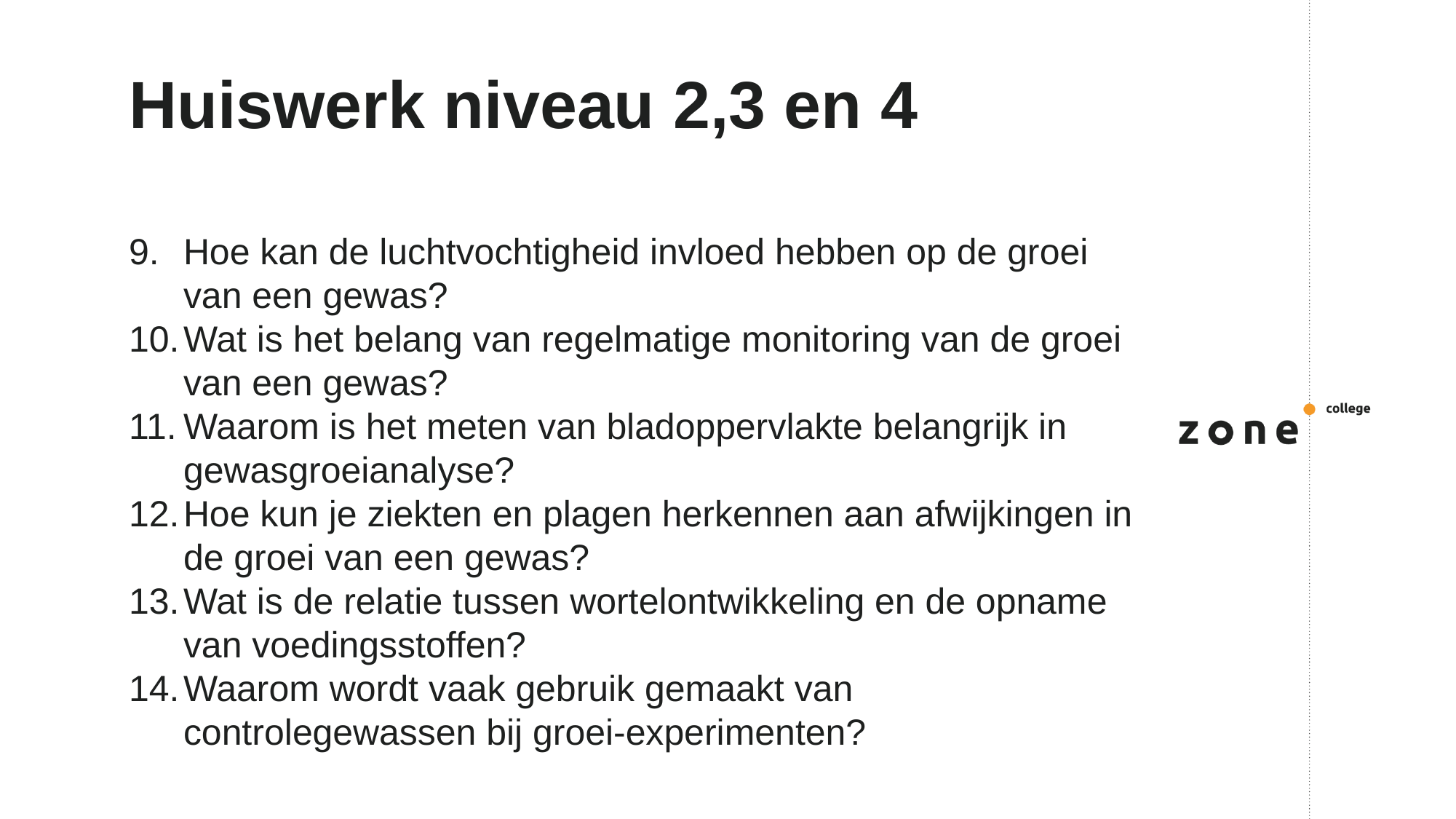

# Huiswerk niveau 2,3 en 4
Hoe kan de luchtvochtigheid invloed hebben op de groei van een gewas?
Wat is het belang van regelmatige monitoring van de groei van een gewas?
Waarom is het meten van bladoppervlakte belangrijk in gewasgroeianalyse?
Hoe kun je ziekten en plagen herkennen aan afwijkingen in de groei van een gewas?
Wat is de relatie tussen wortelontwikkeling en de opname van voedingsstoffen?
Waarom wordt vaak gebruik gemaakt van controlegewassen bij groei-experimenten?